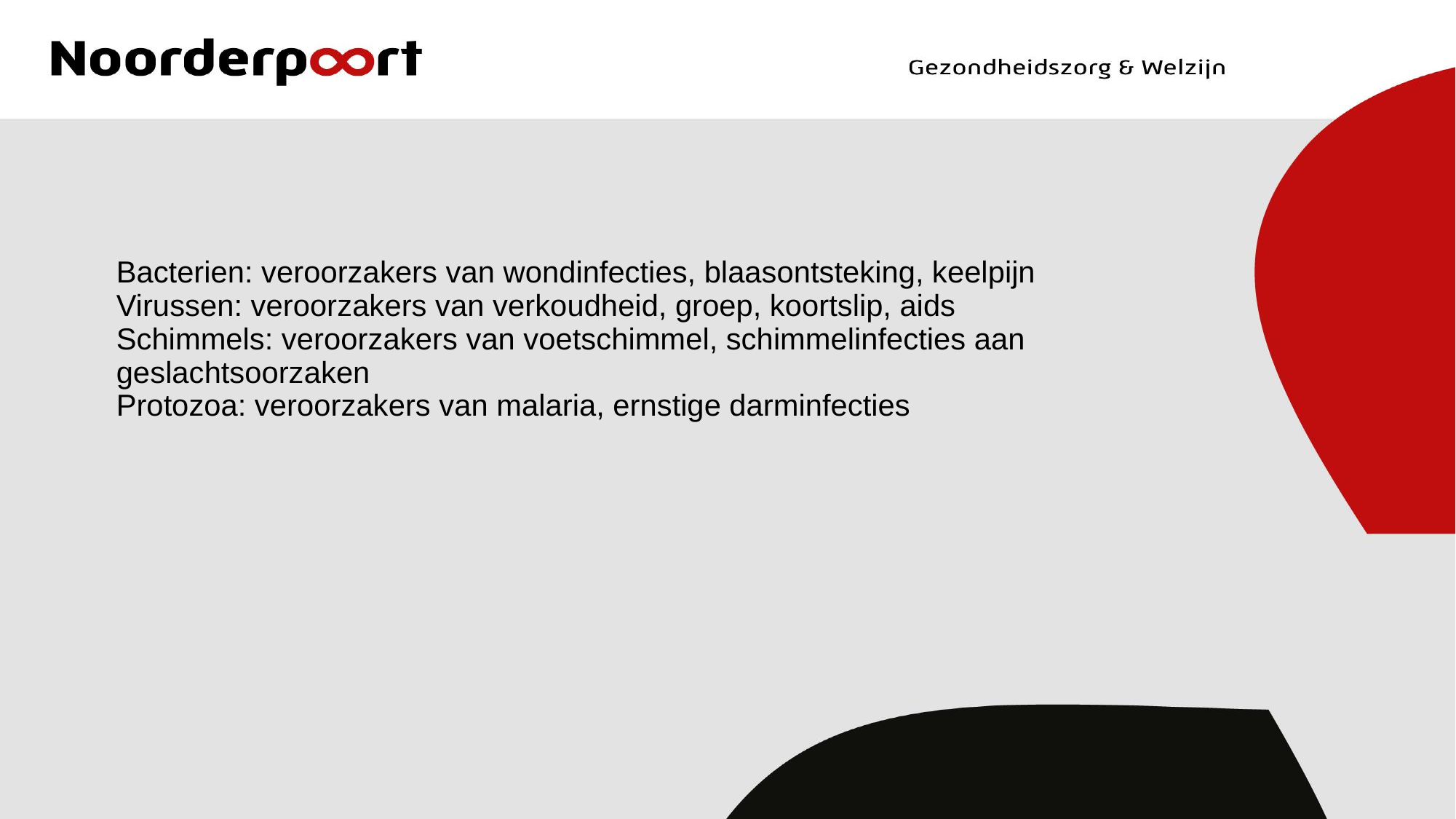

#
Bacterien: veroorzakers van wondinfecties, blaasontsteking, keelpijn
Virussen: veroorzakers van verkoudheid, groep, koortslip, aids
Schimmels: veroorzakers van voetschimmel, schimmelinfecties aan geslachtsoorzaken
Protozoa: veroorzakers van malaria, ernstige darminfecties